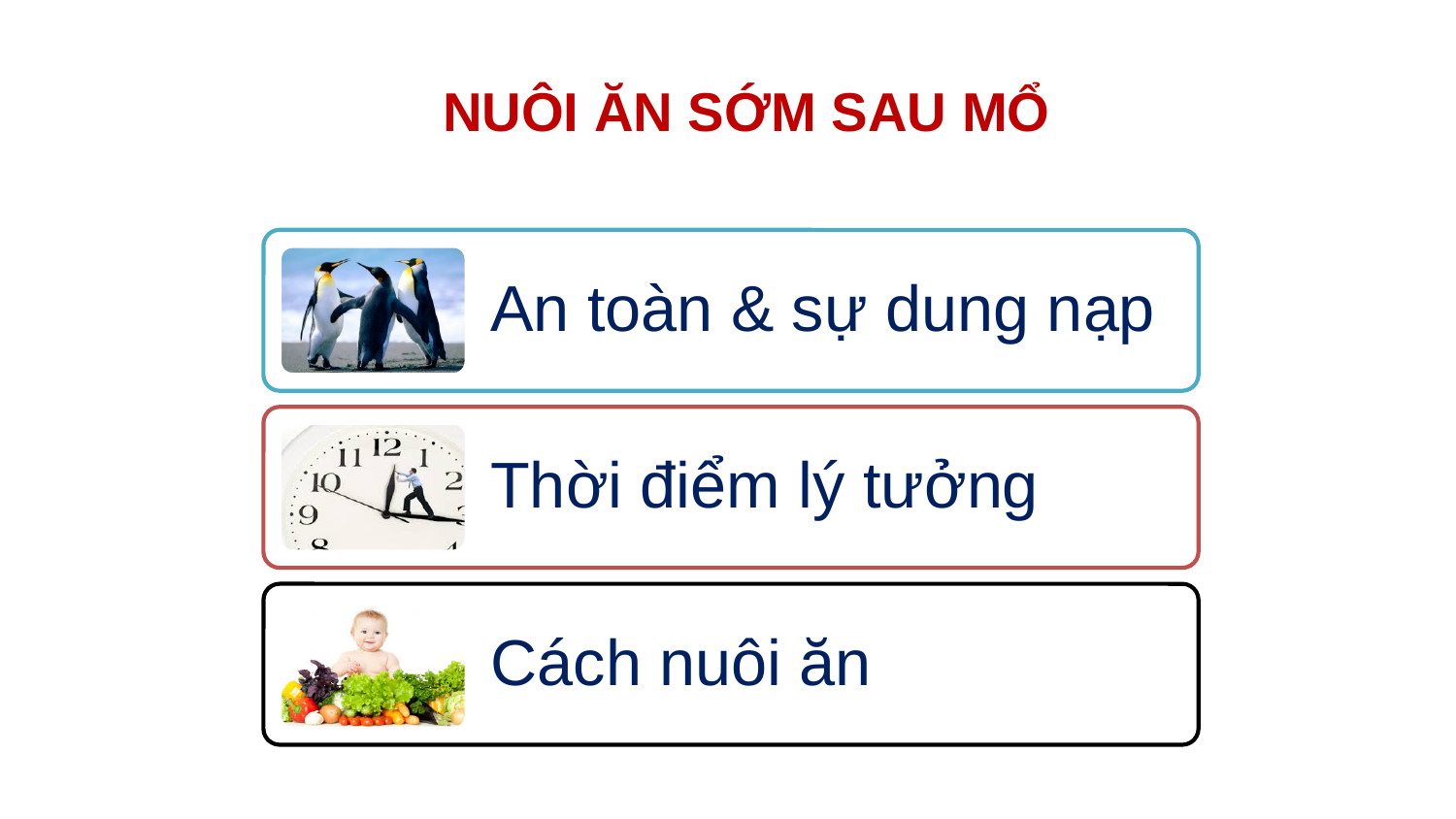

NUÔI ĂN SỚM SAU MỔ

An toàn & sự dung nạp
Thời điểm lý tưởng
Cách nuôi ăn